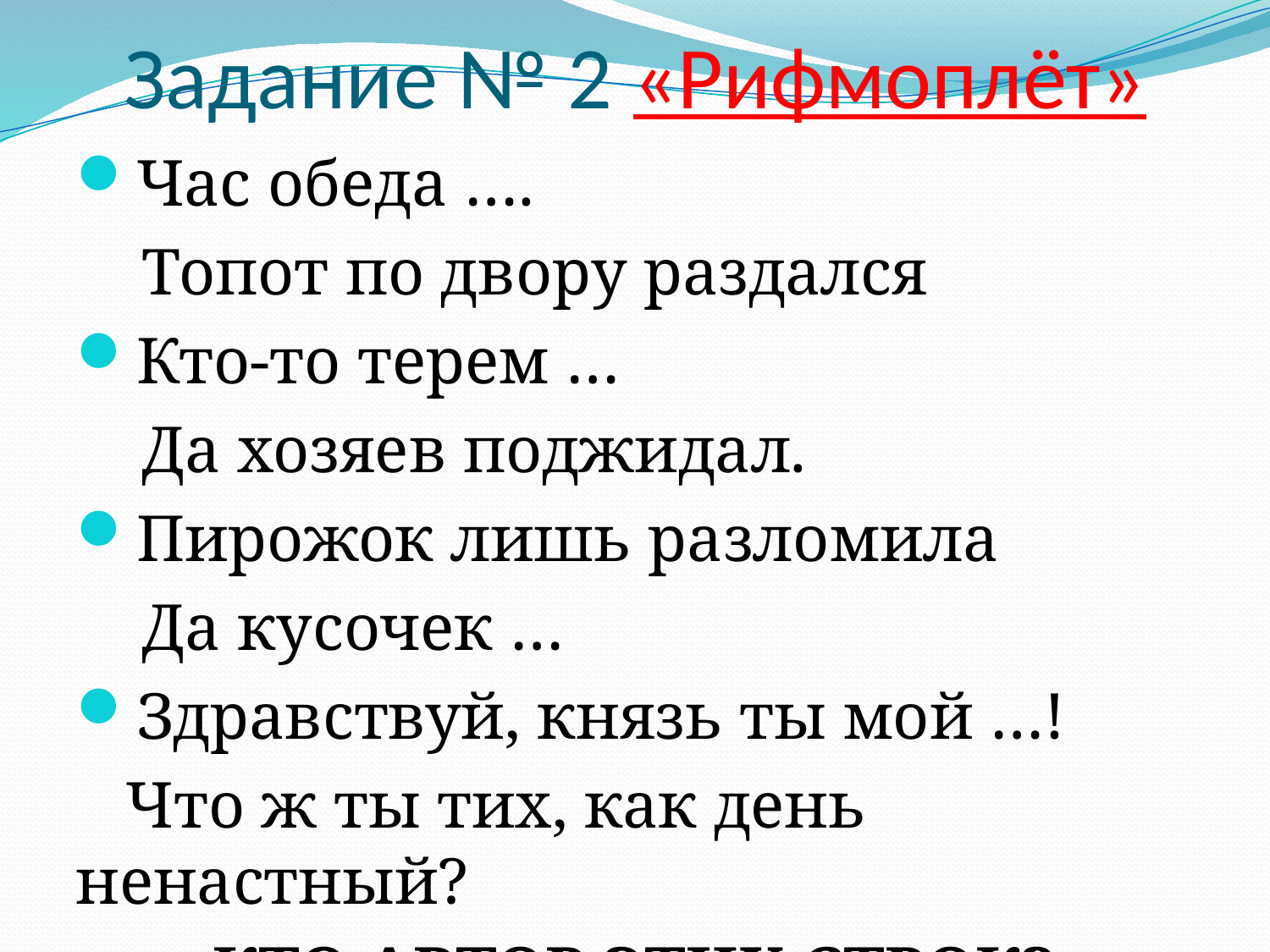

# Задание № 2 «Рифмоплёт»
Час обеда ….
    Топот по двору раздался
Кто-то терем …
    Да хозяев поджидал.
Пирожок лишь разломила
    Да кусочек …
Здравствуй, князь ты мой …!
   Что ж ты тих, как день ненастный?
КТО АВТОР ЭТИХ СТРОК?